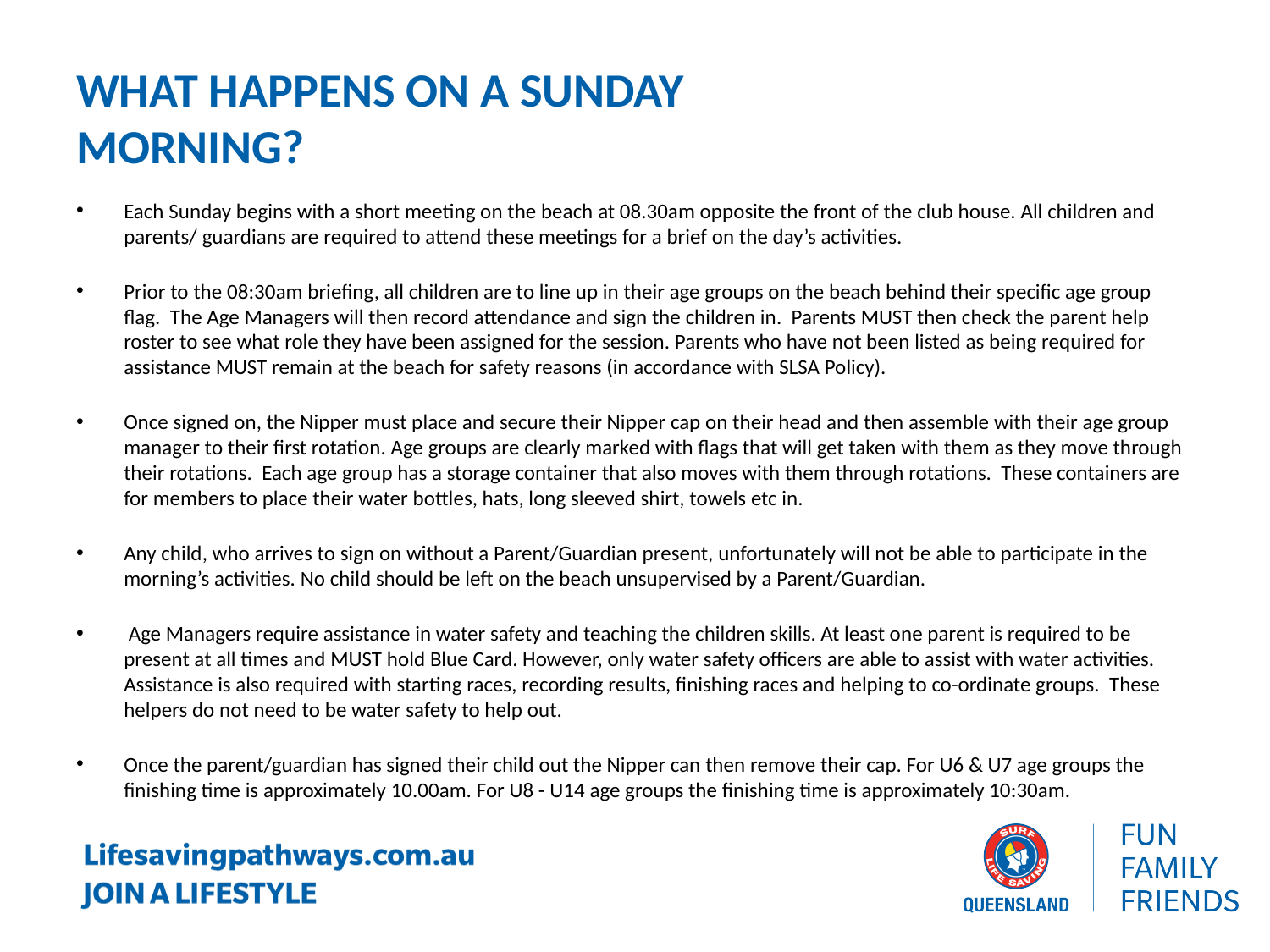

What happens on a Sunday morning?
Each Sunday begins with a short meeting on the beach at 08.30am opposite the front of the club house. All children and parents/ guardians are required to attend these meetings for a brief on the day’s activities.
Prior to the 08:30am briefing, all children are to line up in their age groups on the beach behind their specific age group flag.  The Age Managers will then record attendance and sign the children in.  Parents MUST then check the parent help roster to see what role they have been assigned for the session. Parents who have not been listed as being required for assistance MUST remain at the beach for safety reasons (in accordance with SLSA Policy).
Once signed on, the Nipper must place and secure their Nipper cap on their head and then assemble with their age group manager to their first rotation. Age groups are clearly marked with flags that will get taken with them as they move through their rotations.  Each age group has a storage container that also moves with them through rotations.  These containers are for members to place their water bottles, hats, long sleeved shirt, towels etc in.
Any child, who arrives to sign on without a Parent/Guardian present, unfortunately will not be able to participate in the morning’s activities. No child should be left on the beach unsupervised by a Parent/Guardian.
 Age Managers require assistance in water safety and teaching the children skills. At least one parent is required to be present at all times and MUST hold Blue Card. However, only water safety officers are able to assist with water activities.  Assistance is also required with starting races, recording results, finishing races and helping to co-ordinate groups.  These helpers do not need to be water safety to help out.
Once the parent/guardian has signed their child out the Nipper can then remove their cap. For U6 & U7 age groups the finishing time is approximately 10.00am. For U8 - U14 age groups the finishing time is approximately 10:30am.